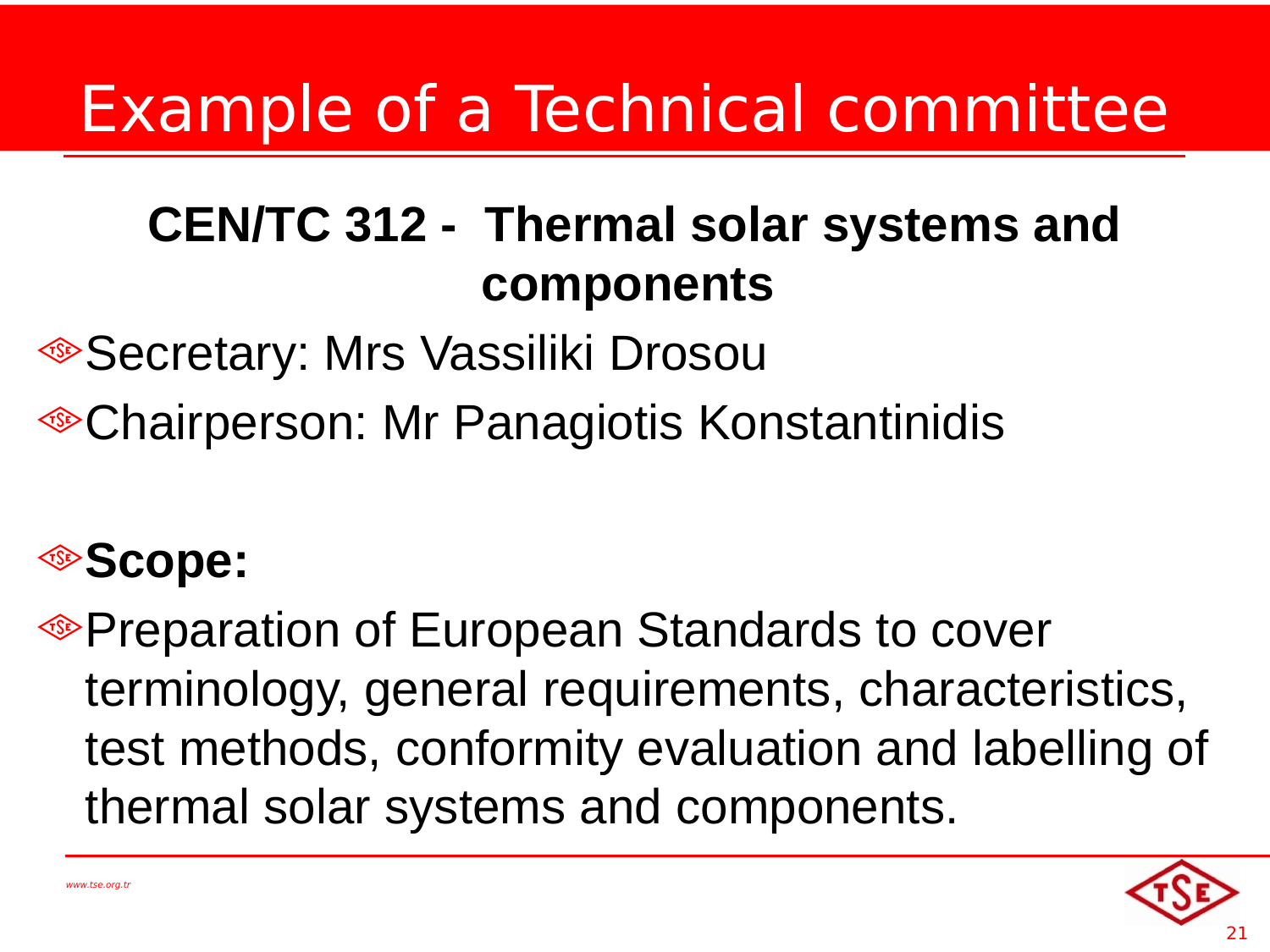

# Example of a Technical committee
CEN/TC 312 -  Thermal solar systems and components
Secretary: Mrs Vassiliki Drosou
Chairperson: Mr Panagiotis Konstantinidis

Scope:
Preparation of European Standards to cover terminology, general requirements, characteristics, test methods, conformity evaluation and labelling of thermal solar systems and components.

www.tse.org.tr
21